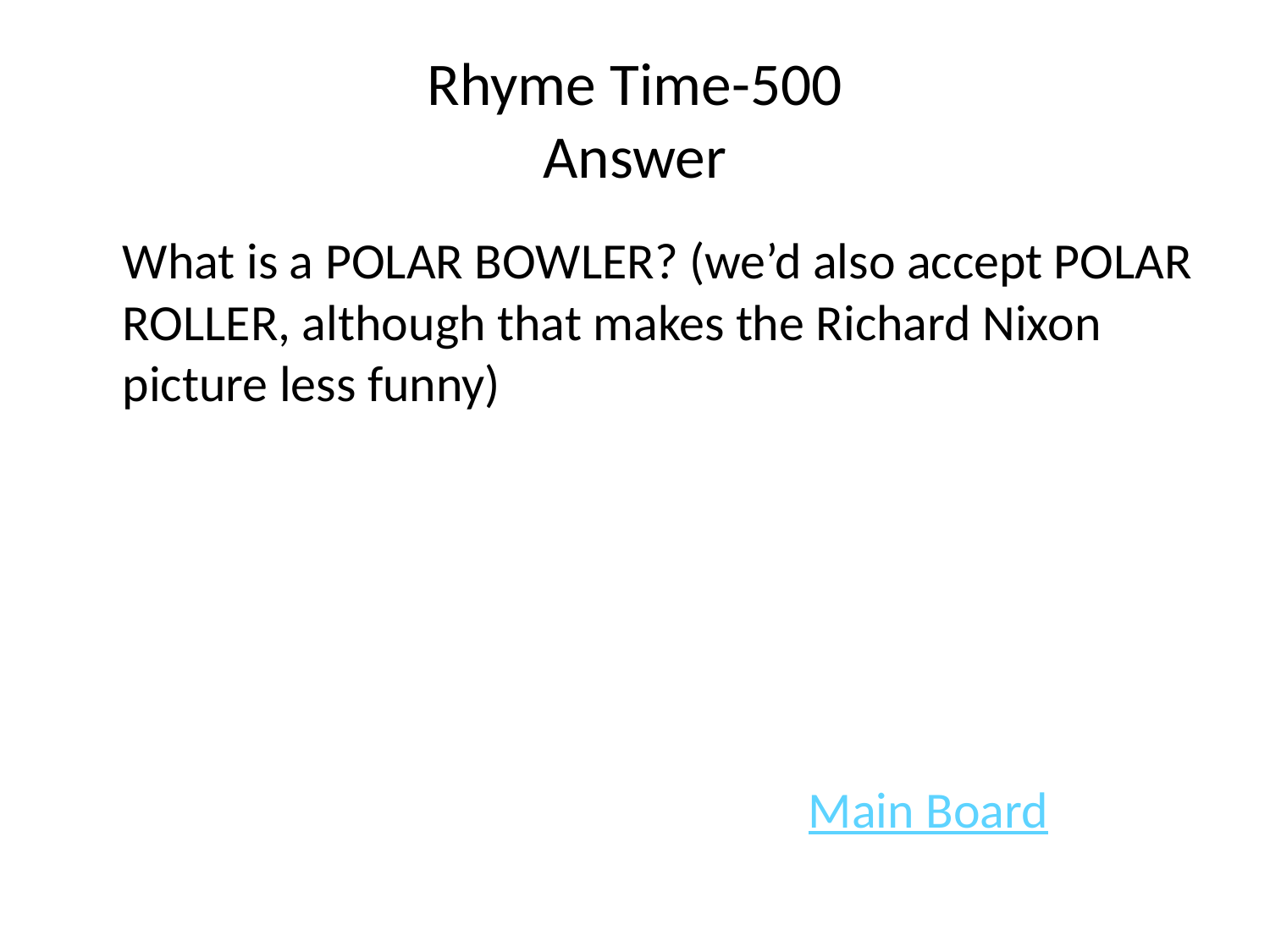

# Rhyme Time-500 Answer
	What is a POLAR BOWLER? (we’d also accept POLAR ROLLER, although that makes the Richard Nixon picture less funny)

							Main Board